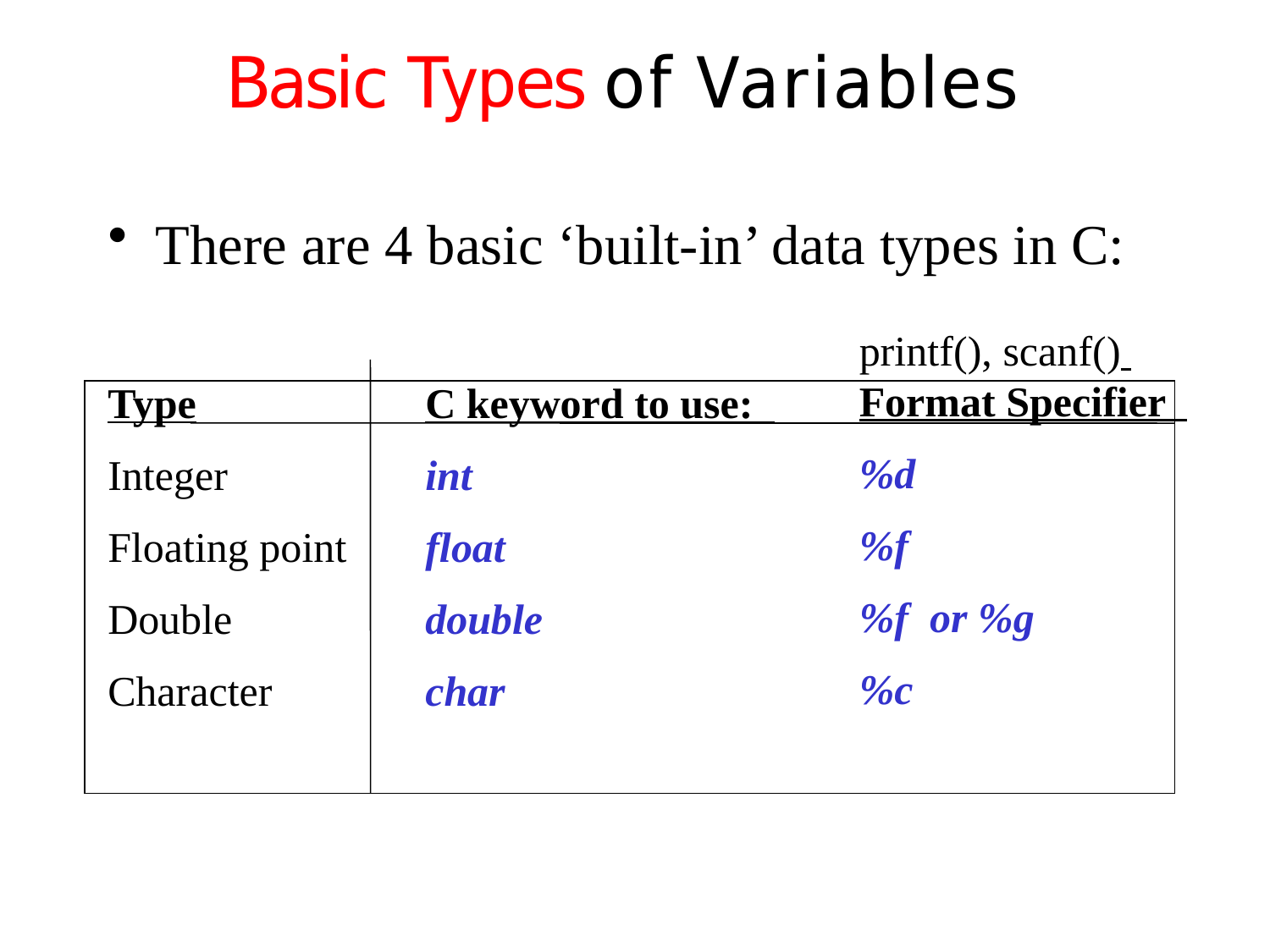

# Basic Types of Variables
There are 4 basic ‘built-in’ data types in C:
printf(), scanf()
Format Specifier
%d
%f
%f  or %g
%c

Type
Integer
Floating point
Double
Character
C keyword to use:
int
float
double
char